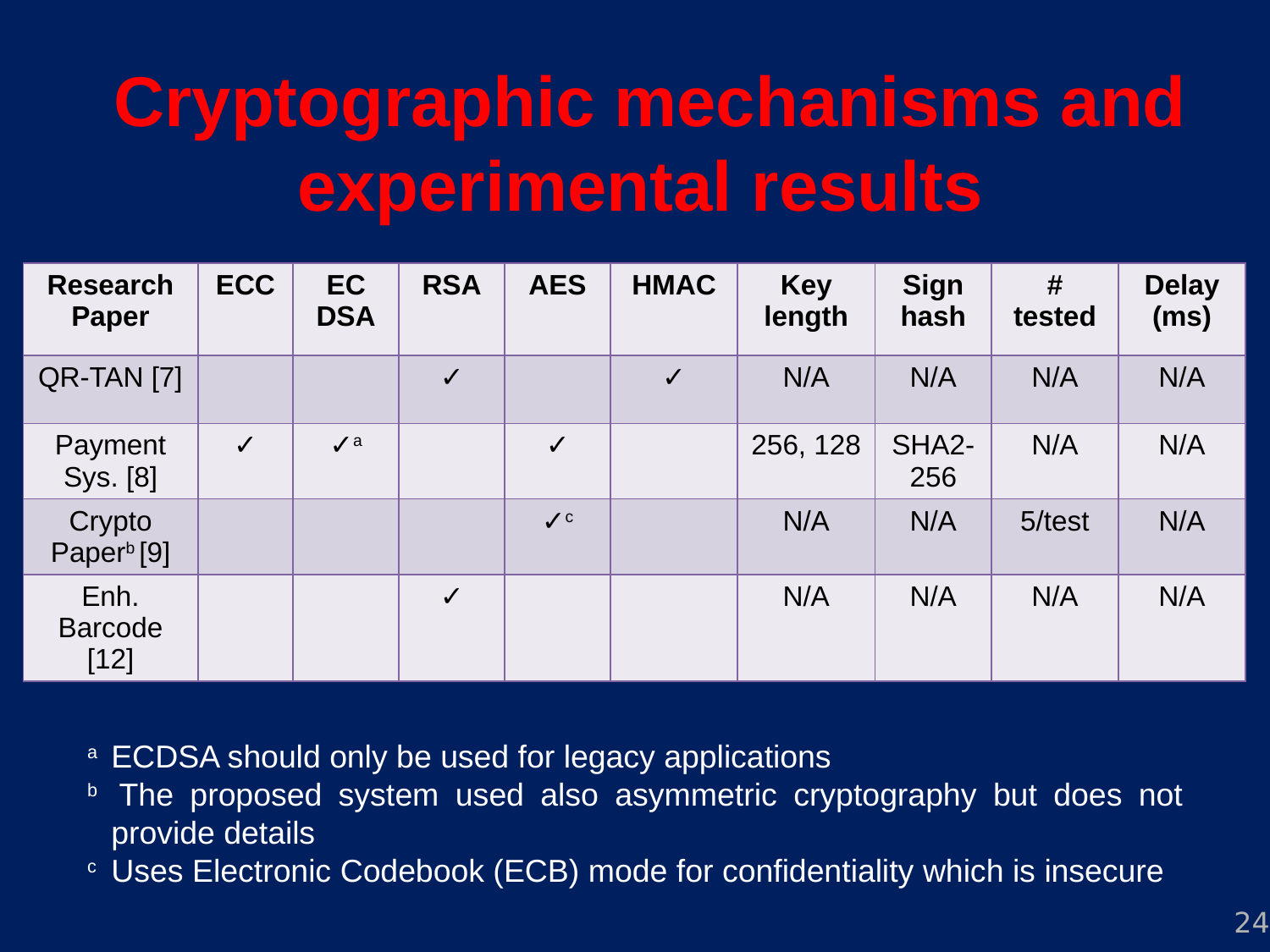

# Cryptographic mechanisms and experimental results
| Research Paper | ECC | EC DSA | RSA | AES | HMAC | Key length | Sign hash | # tested | Delay (ms) |
| --- | --- | --- | --- | --- | --- | --- | --- | --- | --- |
| QR-TAN [7] |  |  | ✓ |  | ✓ | N/A | N/A | N/A | N/A |
| Payment Sys. [8] | ✓ | ✓a |  | ✓ |  | 256, 128 | SHA2-256 | N/A | N/A |
| Crypto Paperb [9] |  |  |  | ✓c |  | N/A | N/A | 5/test | N/A |
| Enh. Barcode [12] |  |  | ✓ |  |  | N/A | N/A | N/A | N/A |
a 	ECDSA should only be used for legacy applications
b 	The proposed system used also asymmetric cryptography but does not provide details
c 	Uses Electronic Codebook (ECB) mode for confidentiality which is insecure
24